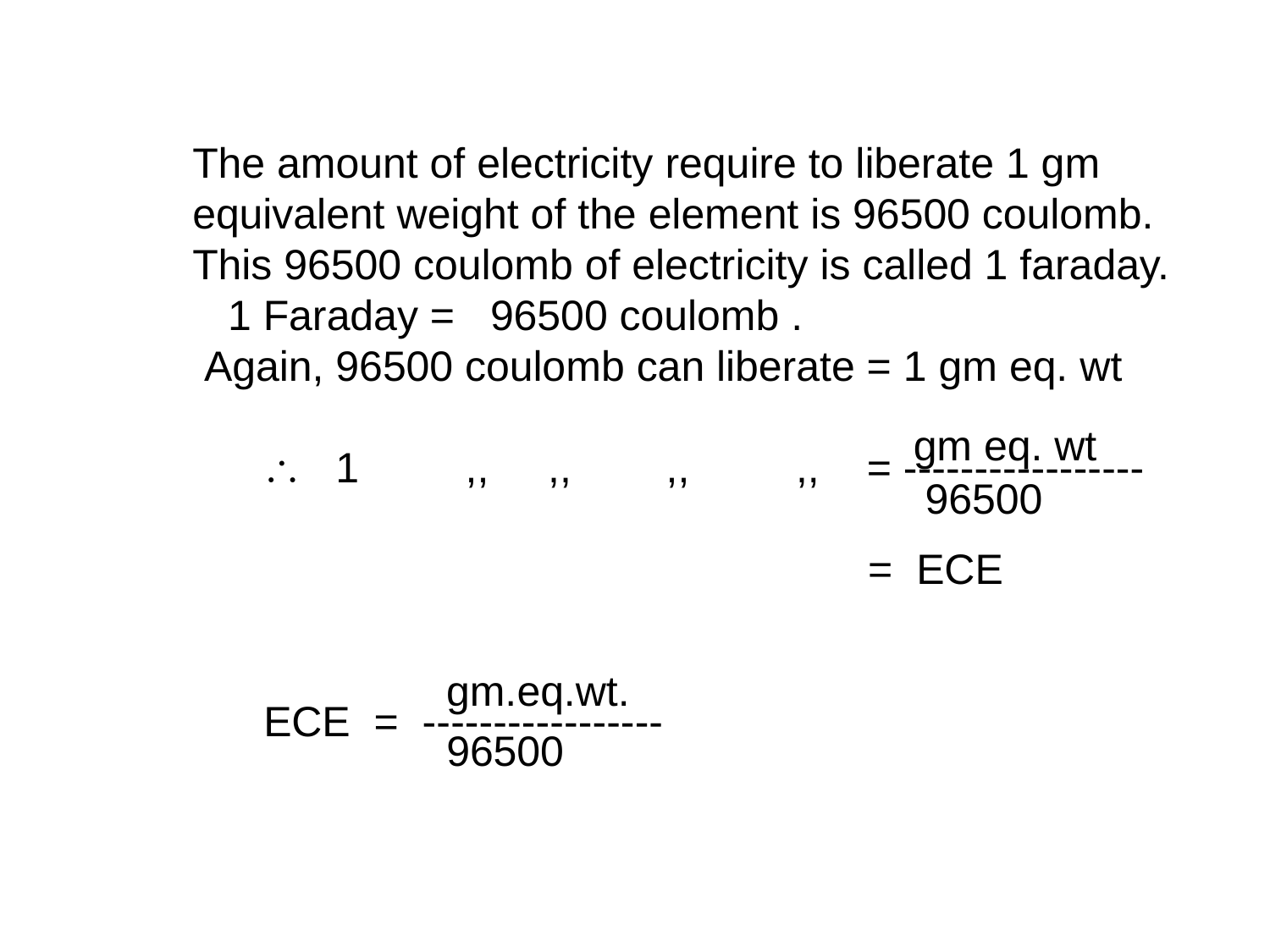

The amount of electricity require to liberate 1 gm equivalent weight of the element is 96500 coulomb. This 96500 coulomb of electricity is called 1 faraday.
   1 Faraday =   96500 coulomb .
 Again, 96500 coulomb can liberate = 1 gm eq. wt

      ∴   1         ,,     ,,        ,,         ,,    = -----------------

                                                         =  ECE

      ECE  =  -----------------

 gm eq. wt
  96500
gm.eq.wt.
96500